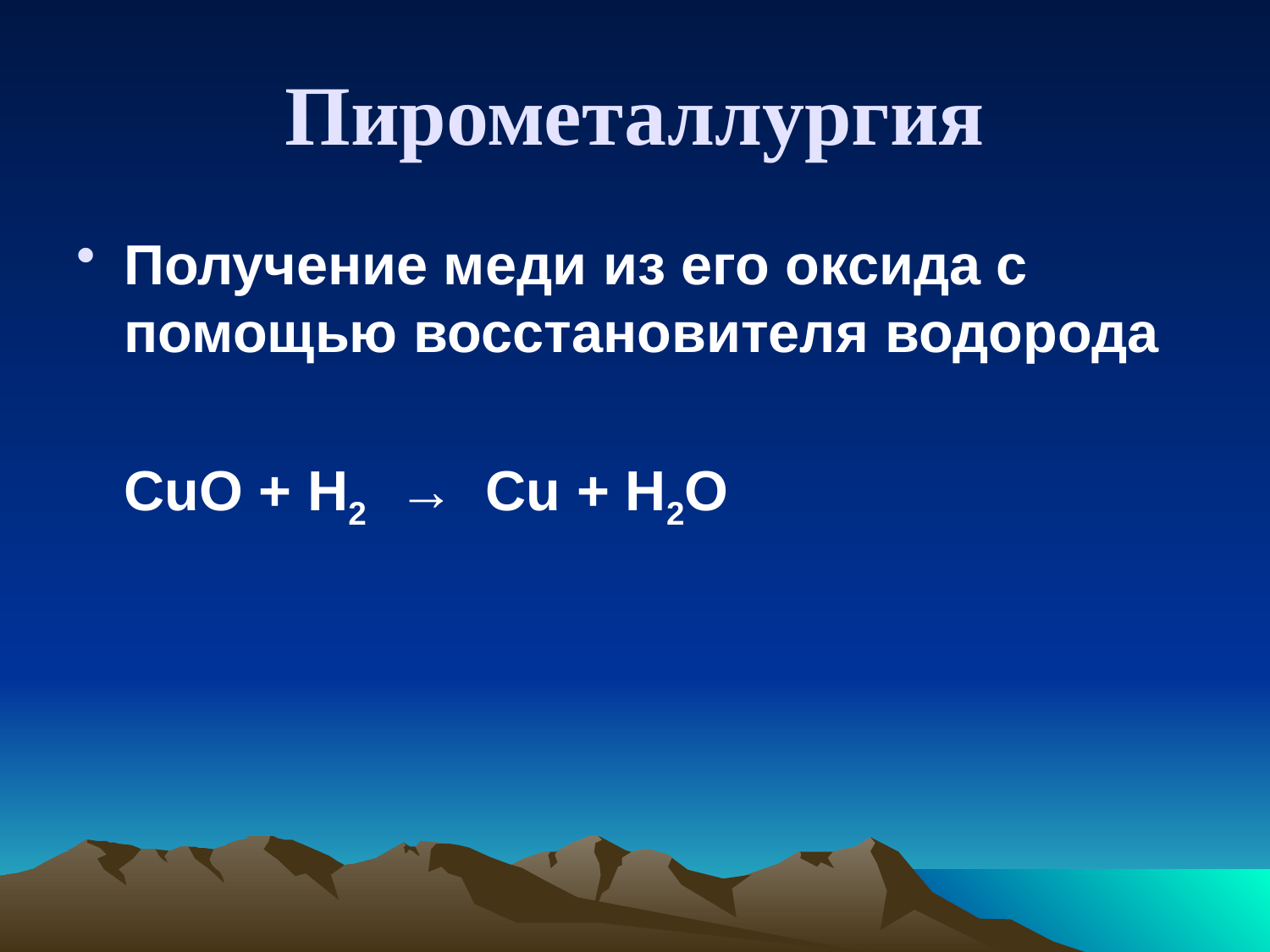

# Пирометаллургия
Получение меди из его оксида с помощью восстановителя водорода

 	CuO + H2  →  Cu + H2O